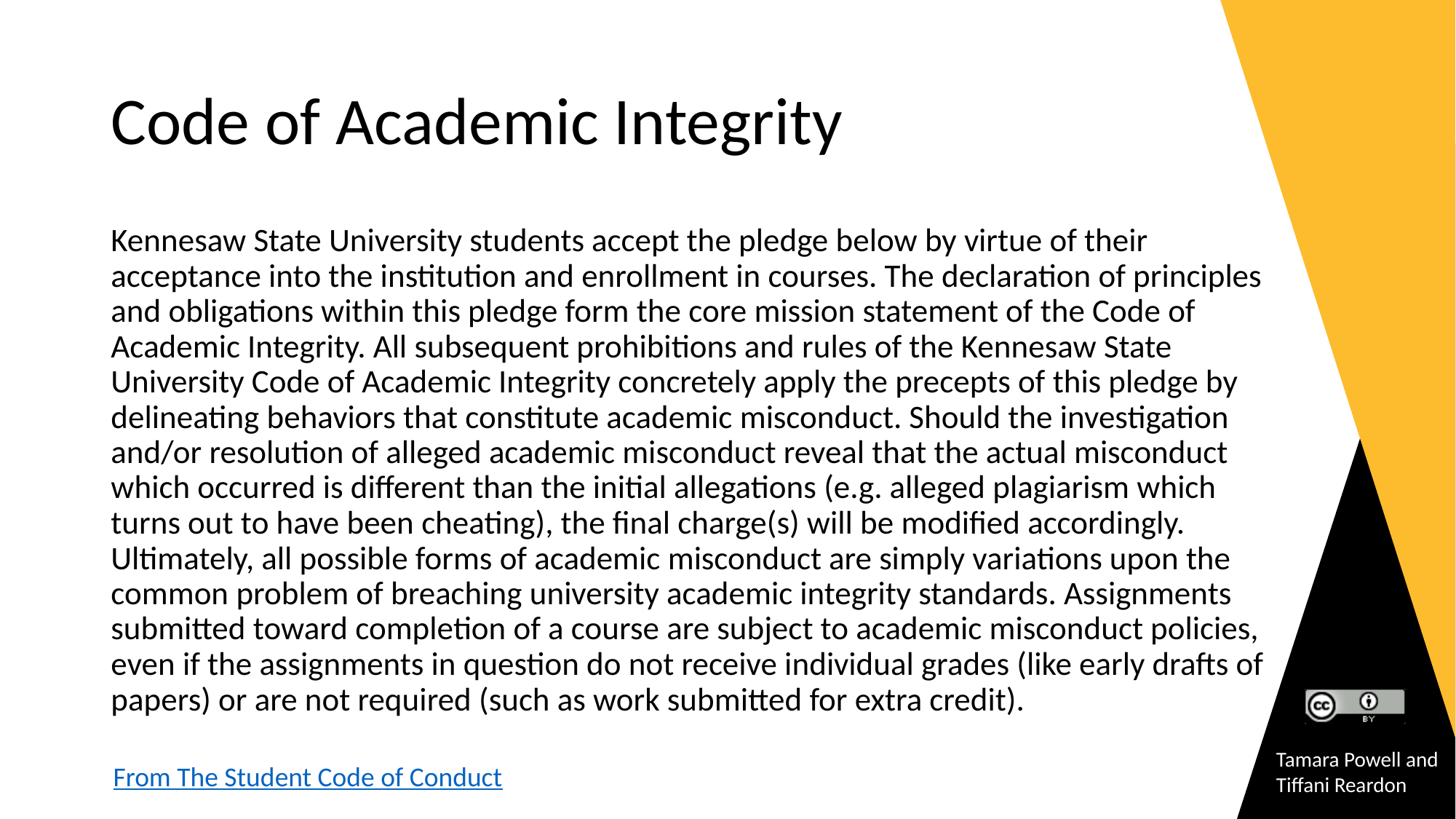

# Code of Academic Integrity
Kennesaw State University students accept the pledge below by virtue of their acceptance into the institution and enrollment in courses. The declaration of principles and obligations within this pledge form the core mission statement of the Code of Academic Integrity. All subsequent prohibitions and rules of the Kennesaw State University Code of Academic Integrity concretely apply the precepts of this pledge by delineating behaviors that constitute academic misconduct. Should the investigation and/or resolution of alleged academic misconduct reveal that the actual misconduct which occurred is different than the initial allegations (e.g. alleged plagiarism which turns out to have been cheating), the final charge(s) will be modified accordingly. Ultimately, all possible forms of academic misconduct are simply variations upon the common problem of breaching university academic integrity standards. Assignments submitted toward completion of a course are subject to academic misconduct policies, even if the assignments in question do not receive individual grades (like early drafts of papers) or are not required (such as work submitted for extra credit).
From The Student Code of Conduct